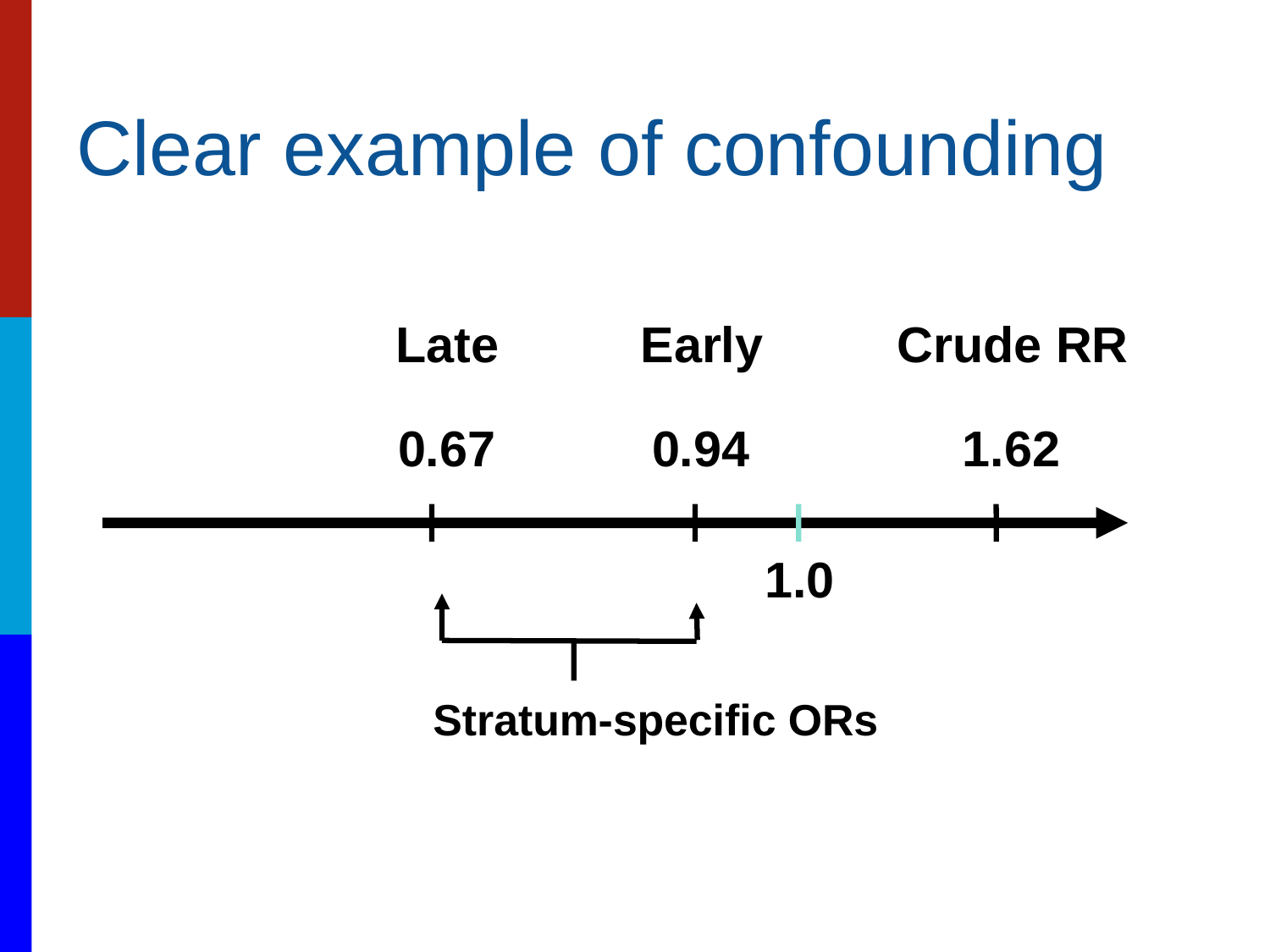

# Clear example of confounding
Late
Early
Crude RR
0.67
0.94
1.62

1.0

Stratum-specific ORs